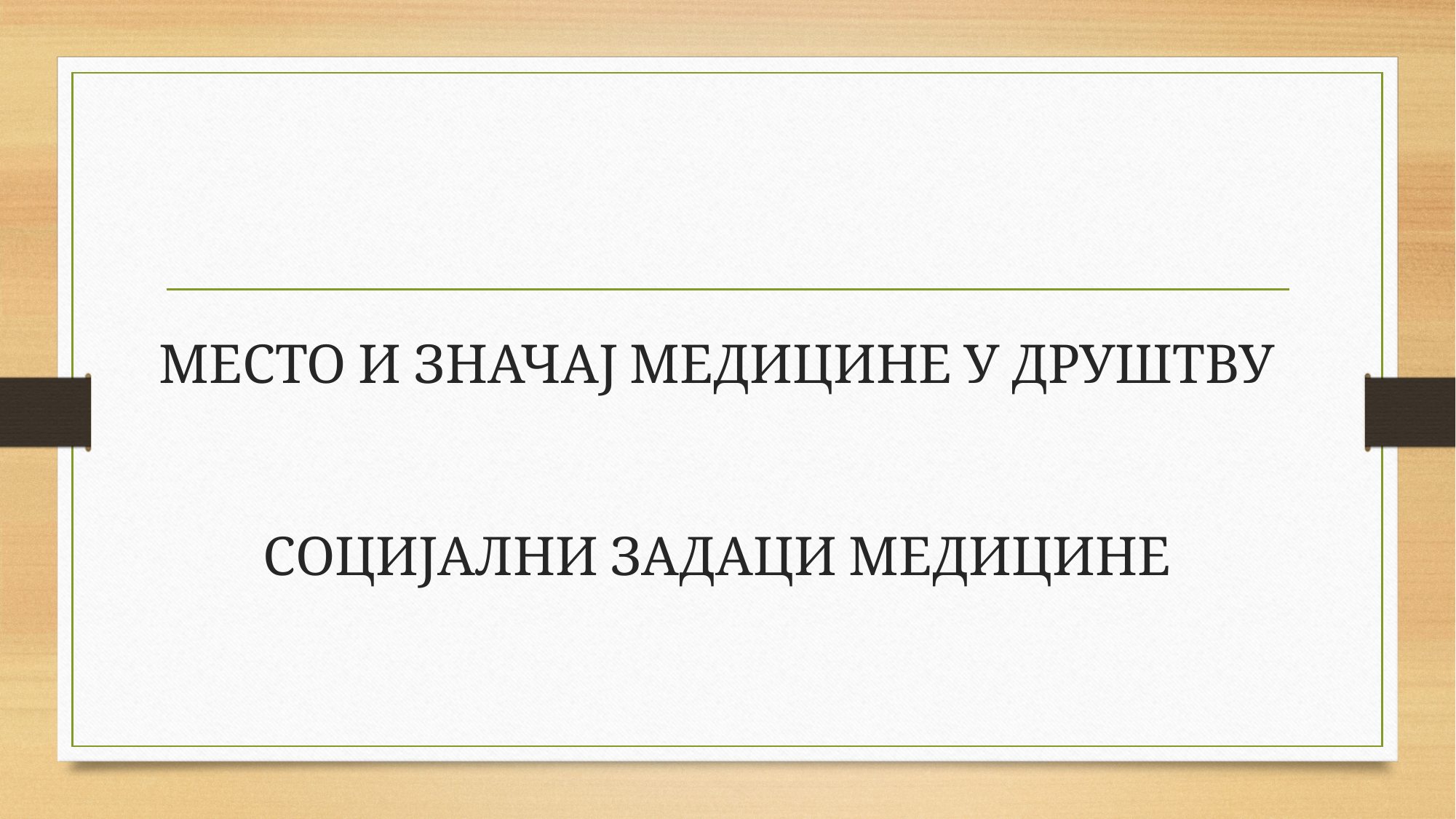

# МЕСТО И ЗНАЧАЈ МЕДИЦИНЕ У ДРУШТВУ СОЦИЈАЛНИ ЗАДАЦИ МЕДИЦИНЕ